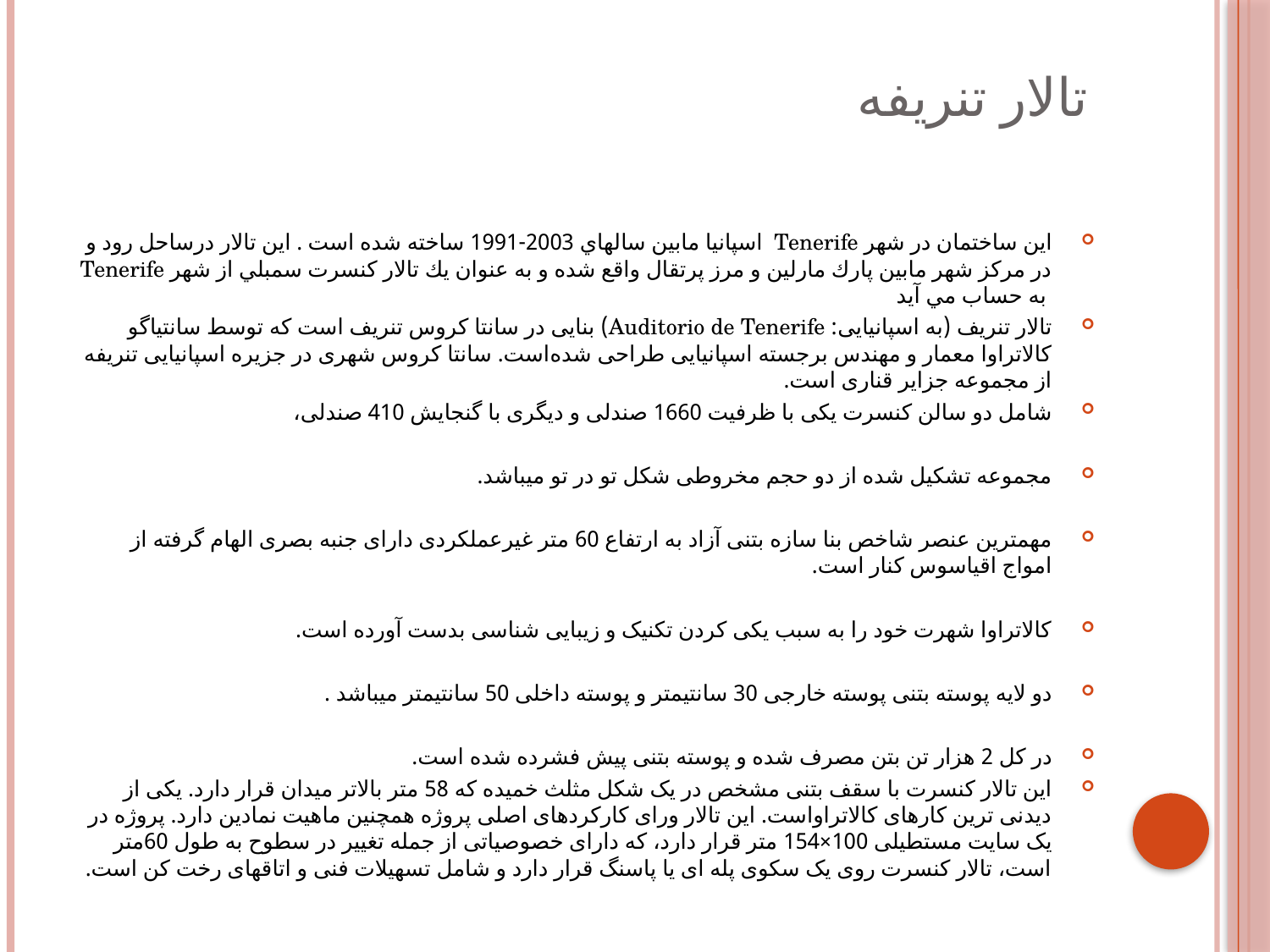

# تالار تنریفه
اين ساختمان در شهر Tenerife  اسپانيا مابين سالهاي 2003-1991 ساخته شده است . اين تالار درساحل رود و در مركز شهر مابين پارك مارلين و مرز پرتقال واقع شده و به عنوان يك تالار كنسرت سمبلي از شهر Tenerife  به حساب مي آيد
تالار تنریف (به اسپانیایی: Auditorio de Tenerife) بنایی در سانتا کروس تنریف است که توسط سانتیاگو کالاتراوا معمار و مهندس برجسته اسپانیایی طراحی شده‌است. سانتا کروس شهری در جزیره اسپانیایی تنریفه از مجموعه جزایر قناری است.
شامل دو سالن کنسرت یکی با ظرفیت 1660 صندلی و دیگری با گنجایش 410 صندلی،

مجموعه تشکیل شده از دو حجم مخروطی شکل تو در تو میباشد.

مهمترین عنصر شاخص بنا سازه بتنی آزاد به ارتفاع 60 متر غیرعملکردی دارای جنبه بصری الهام گرفته از امواج اقیاسوس کنار است.

کالاتراوا شهرت خود را به سبب یکی کردن تکنیک و زیبایی شناسی بدست آورده است.

دو لایه پوسته بتنی پوسته خارجی 30 سانتیمتر و پوسته داخلی 50 سانتیمتر میباشد .

در کل 2 هزار تن بتن مصرف شده و پوسته بتنی پیش فشرده شده است.
این تالار کنسرت با سقف بتنی مشخص در یک شکل مثلث خمیده که 58 متر بالاتر میدان قرار دارد. یکی از دیدنی ترین کارهای کالاتراواست. این تالار ورای کارکردهای اصلی پروژه همچنین ماهیت نمادین دارد. پروژه در یک سایت مستطیلی 100×154 متر قرار دارد، که دارای خصوصیاتی از جمله تغییر در سطوح به طول 60متر است، تالار کنسرت روی یک سکوی پله ای یا پاسنگ قرار دارد و شامل تسهیلات فنی و اتاقهای رخت کن است.